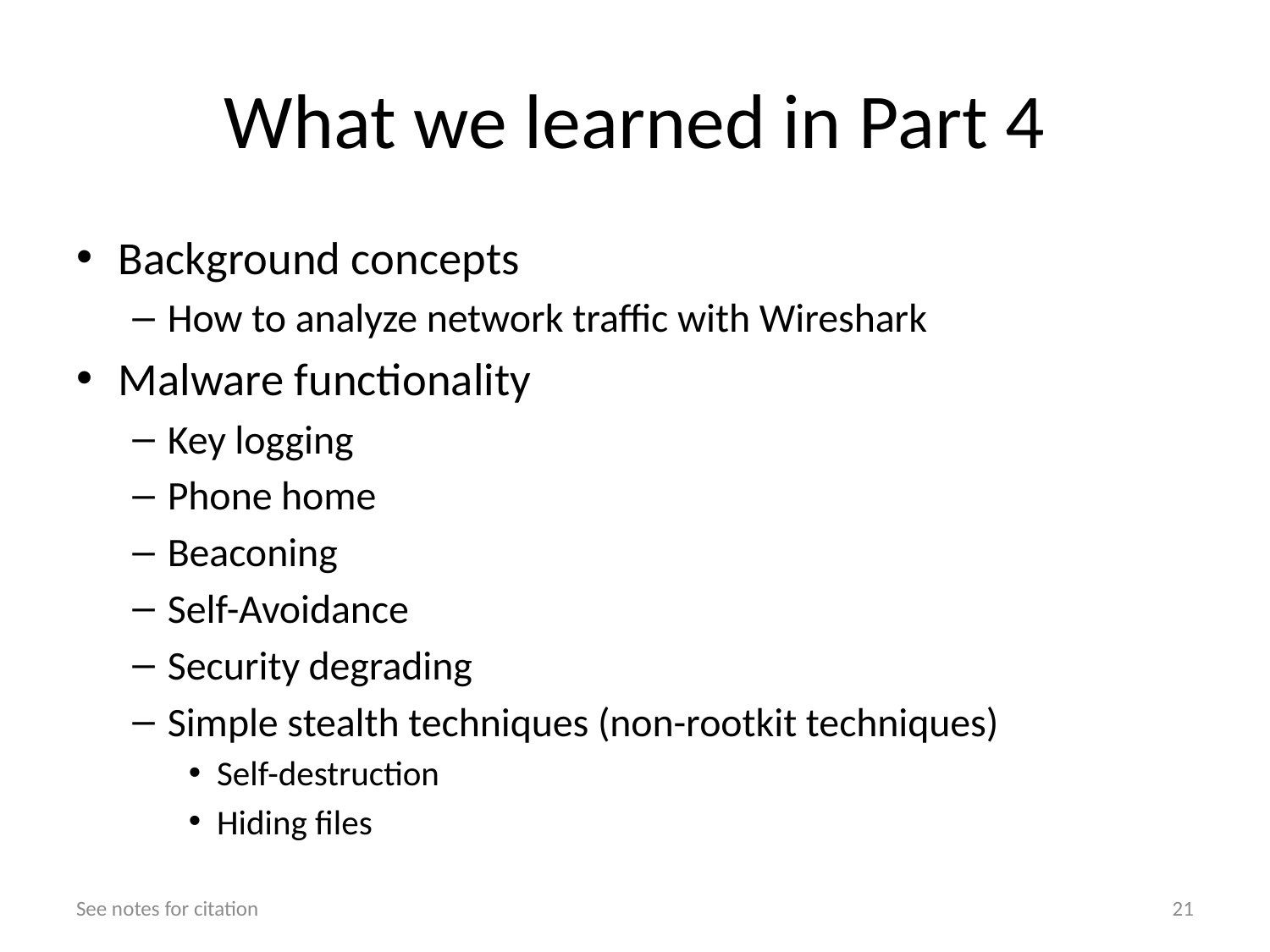

# What we learned in Part 4
Background concepts
How to analyze network traffic with Wireshark
Malware functionality
Key logging
Phone home
Beaconing
Self-Avoidance
Security degrading
Simple stealth techniques (non-rootkit techniques)
Self-destruction
Hiding files
See notes for citation
21